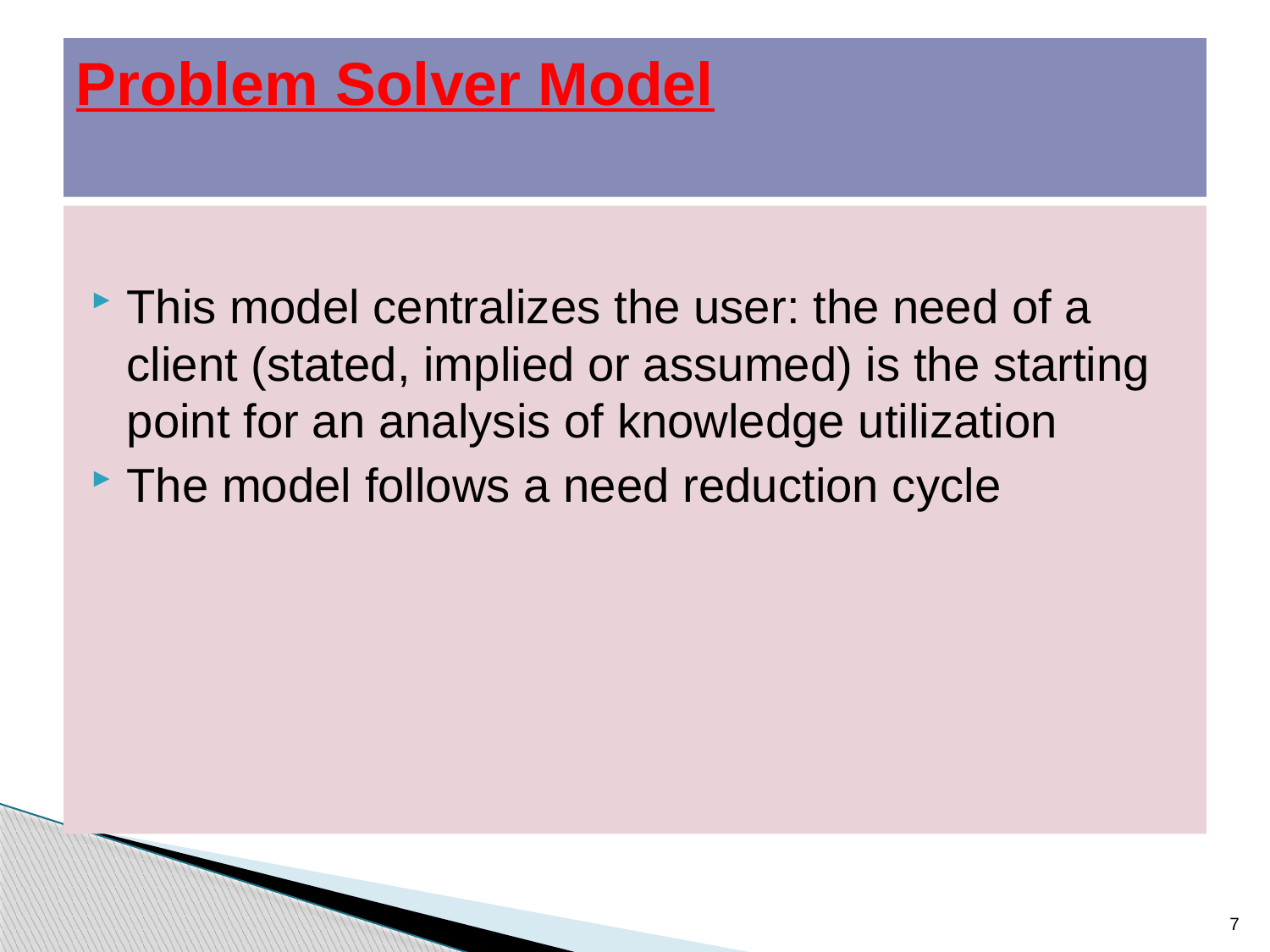

# Problem Solver Model

This model centralizes the user: the need of a client (stated, implied or assumed) is the starting point for an analysis of knowledge utilization
The model follows a need reduction cycle

7